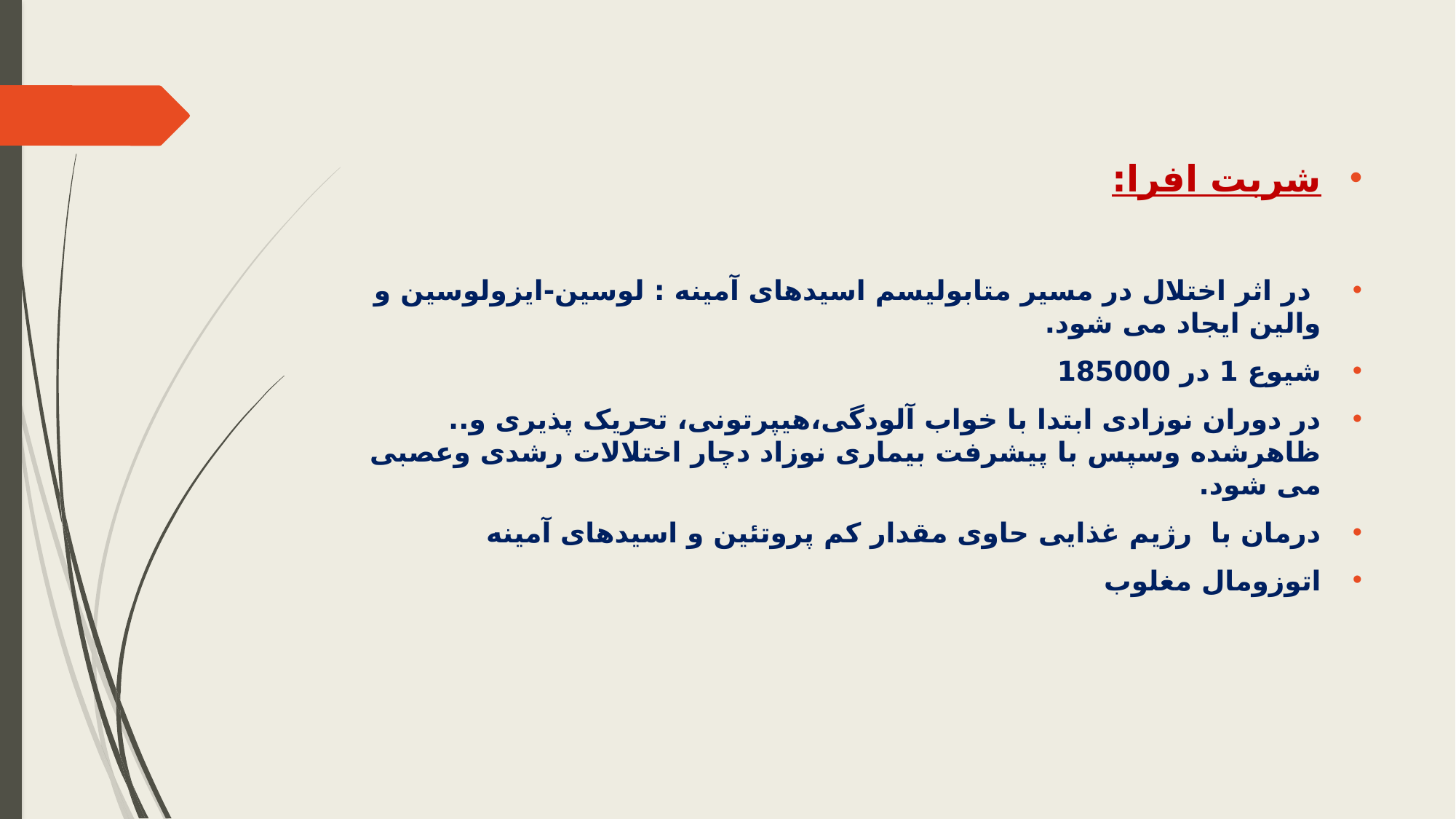

شربت افرا:

 در اثر اختلال در مسیر متابولیسم اسیدهای آمینه : لوسین-ایزولوسین و والین ایجاد می شود.
شیوع 1 در 185000
در دوران نوزادی ابتدا با خواب آلودگی،هیپرتونی، تحریک پذیری و.. ظاهرشده وسپس با پیشرفت بیماری نوزاد دچار اختلالات رشدی وعصبی می شود.
درمان با  رژیم غذایی حاوی مقدار کم پروتئین و اسیدهای آمینه
اتوزومال مغلوب